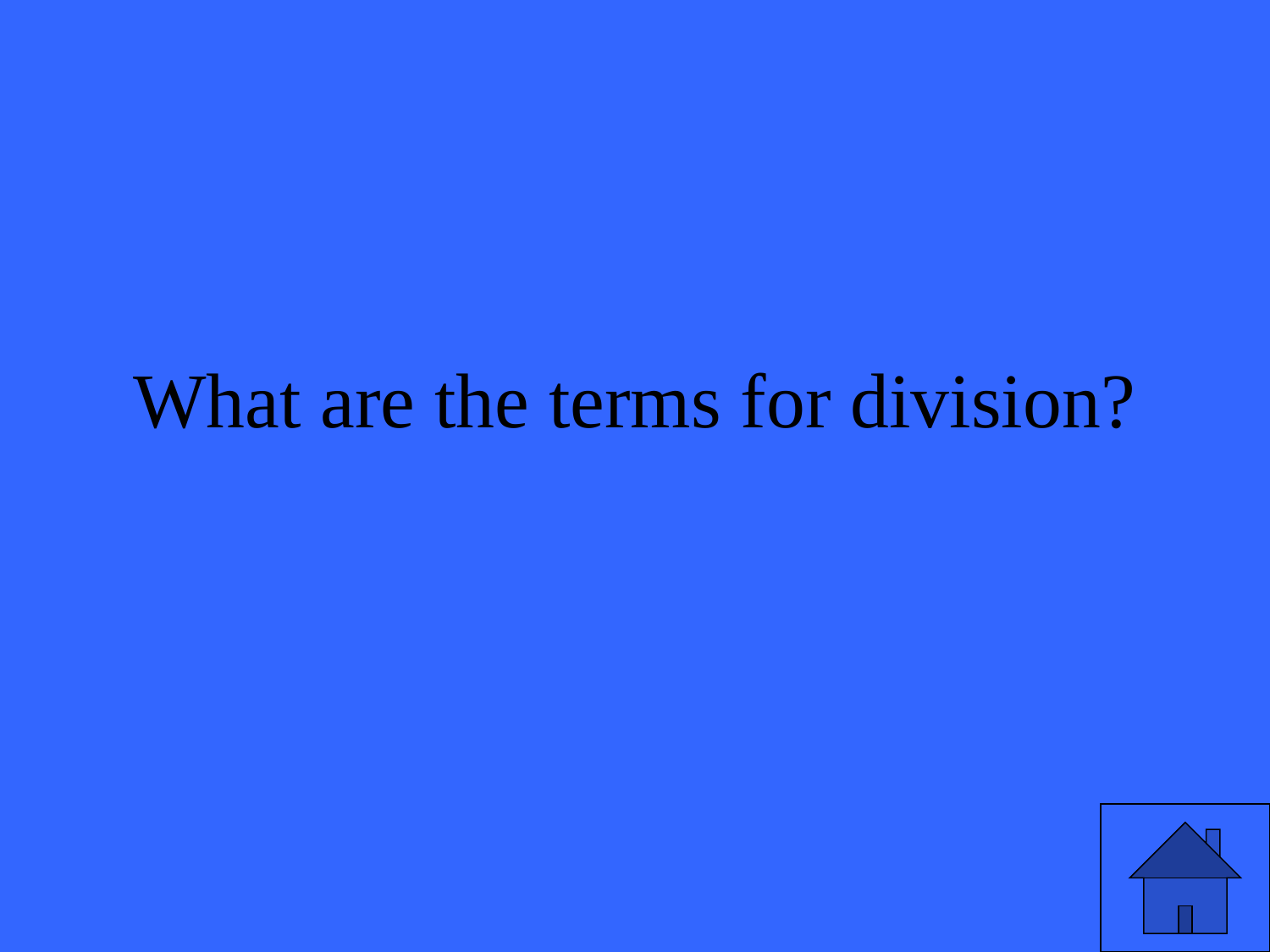

# What are the terms for division?